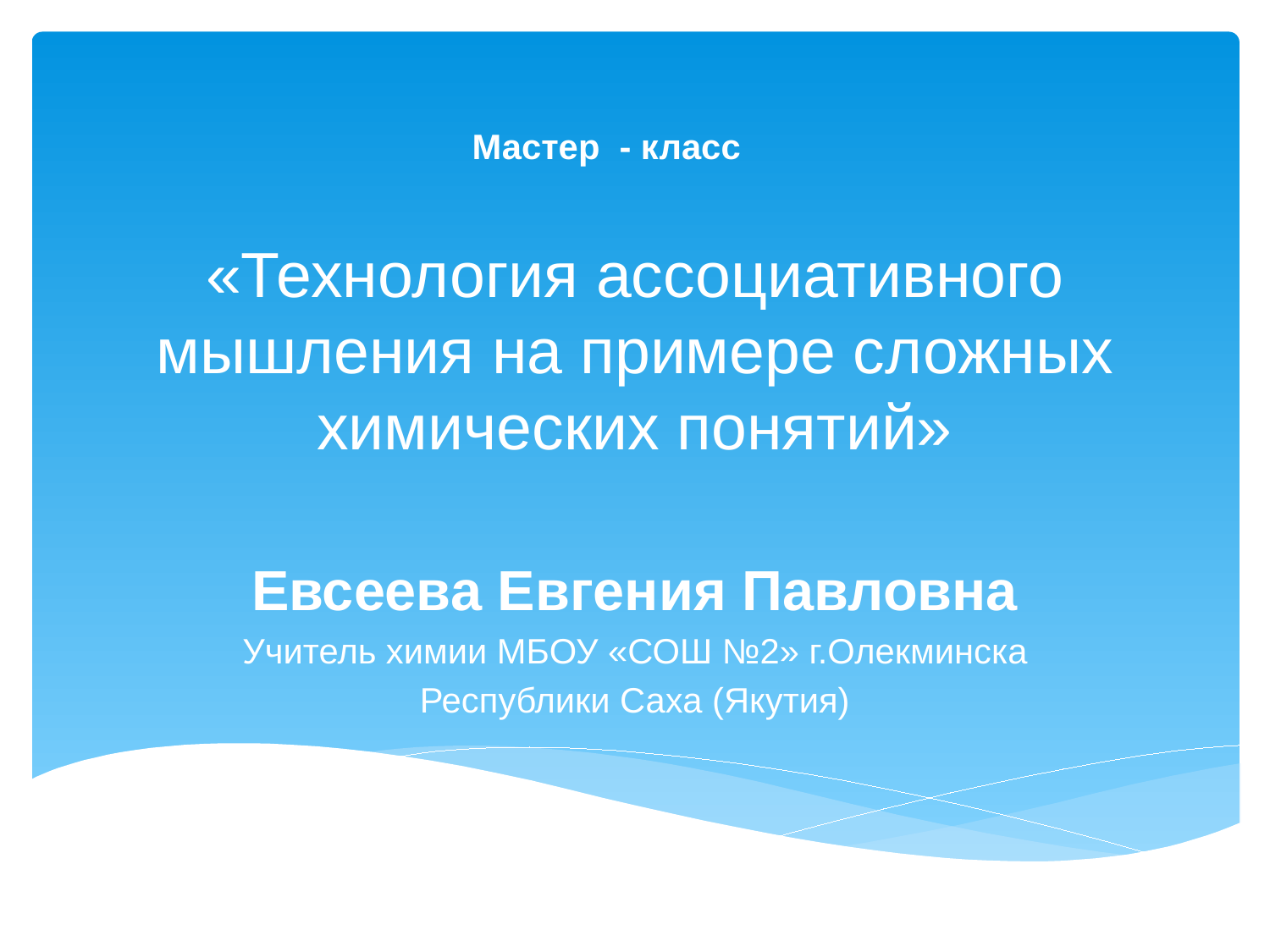

Мастер  - класс
# «Технология ассоциативного мышления на примере сложных химических понятий»

Евсеева Евгения Павловна
Учитель химии МБОУ «СОШ №2» г.Олекминска
Республики Саха (Якутия)